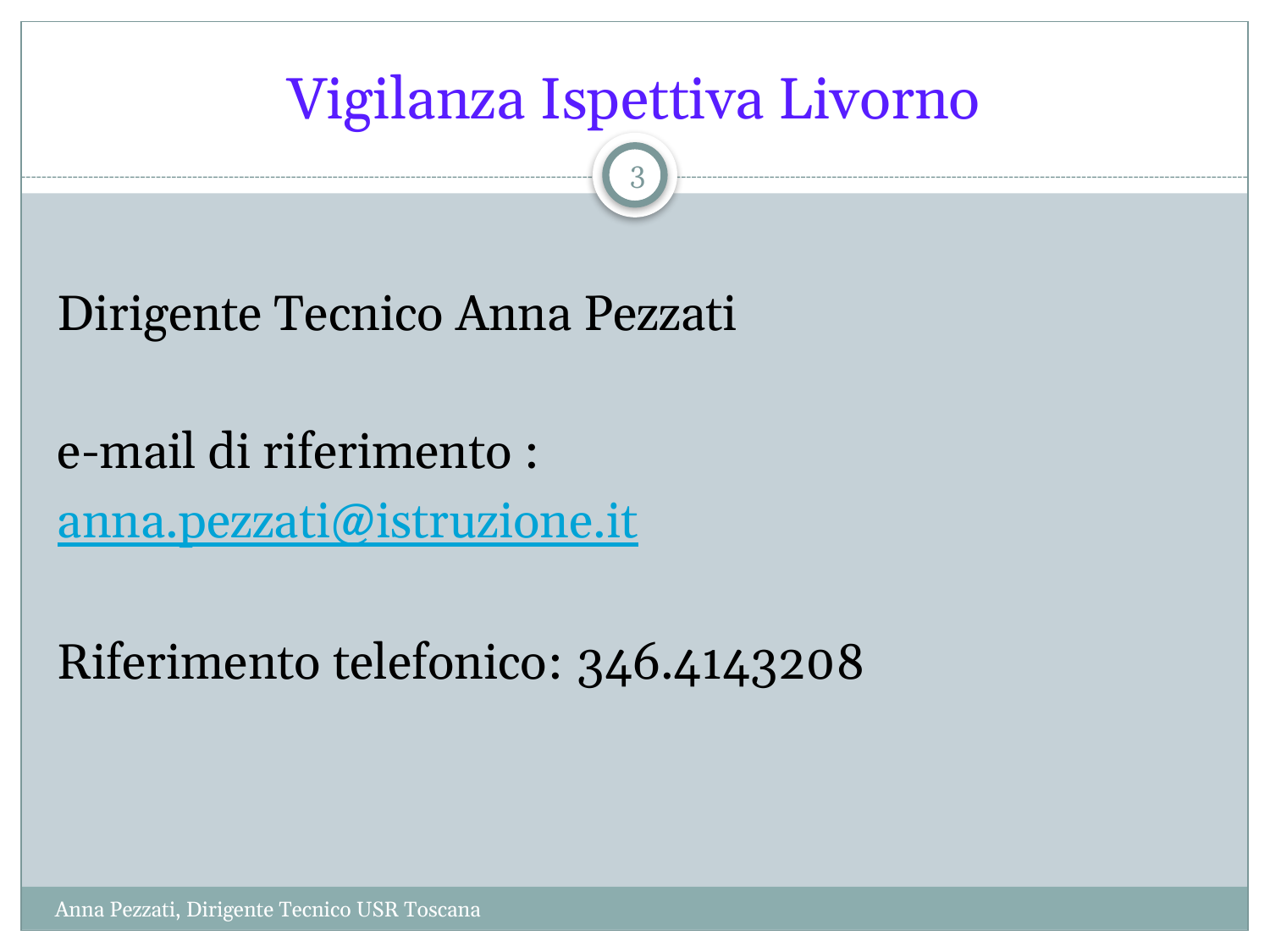

# Vigilanza Ispettiva Livorno
3

Dirigente Tecnico Anna Pezzati

e-mail di riferimento :
anna.pezzati@istruzione.it

Riferimento telefonico:	 346.4143208

Anna Pezzati, Dirigente Tecnico USR Toscana